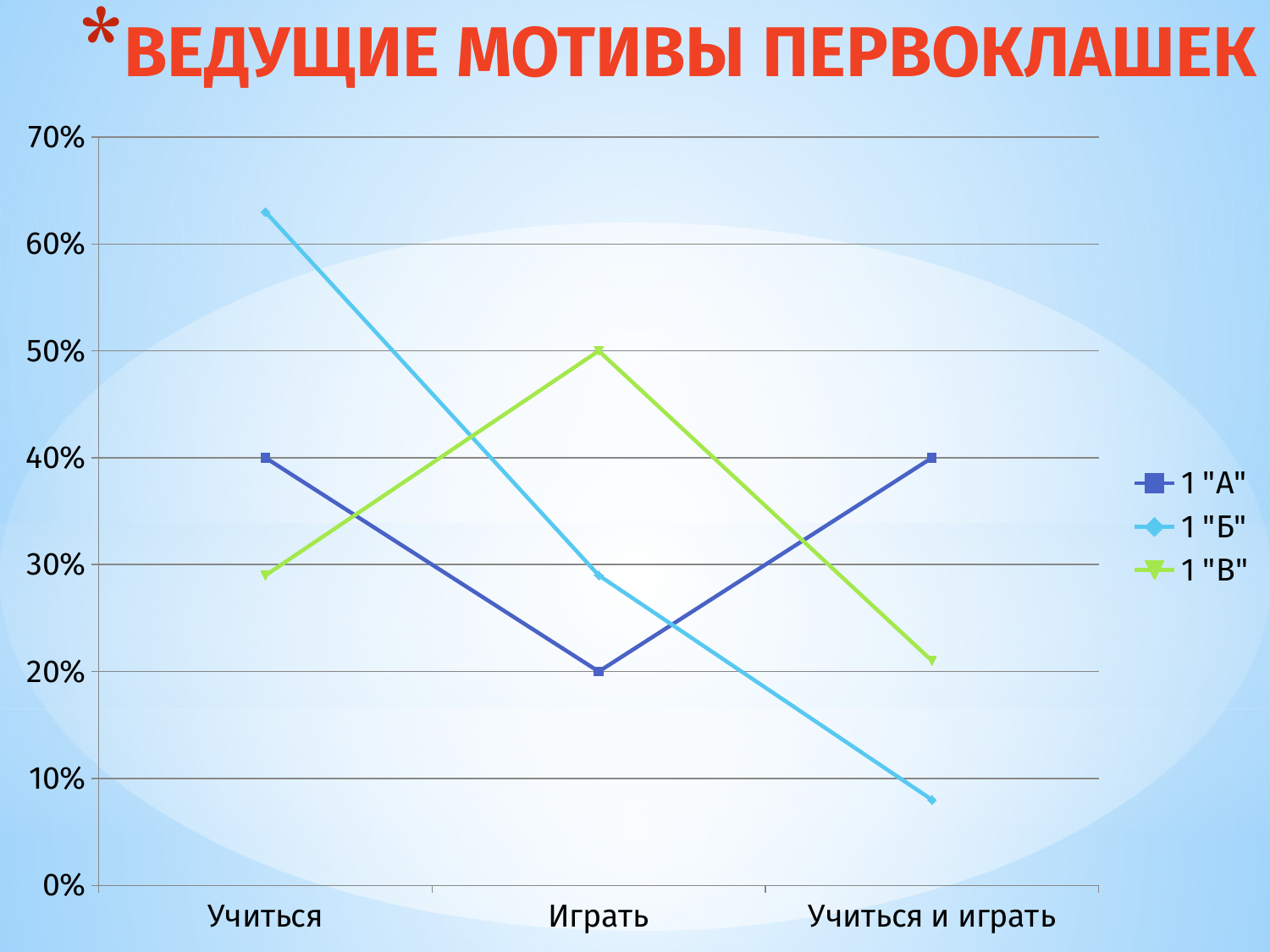

# ВЕДУЩИЕ МОТИВЫ ПЕРВОКЛАШЕК

### Chart

| Category | 1 "А" | 1 "Б" | 1 "В" |
|---|---|---|---|
| Учиться | 0.4 | 0.6300000000000008 | 0.2900000000000003 |
| Играть | 0.2 | 0.2900000000000003 | 0.5 |
| Учиться и играть | 0.4 | 0.08000000000000004 | 0.21000000000000016 |